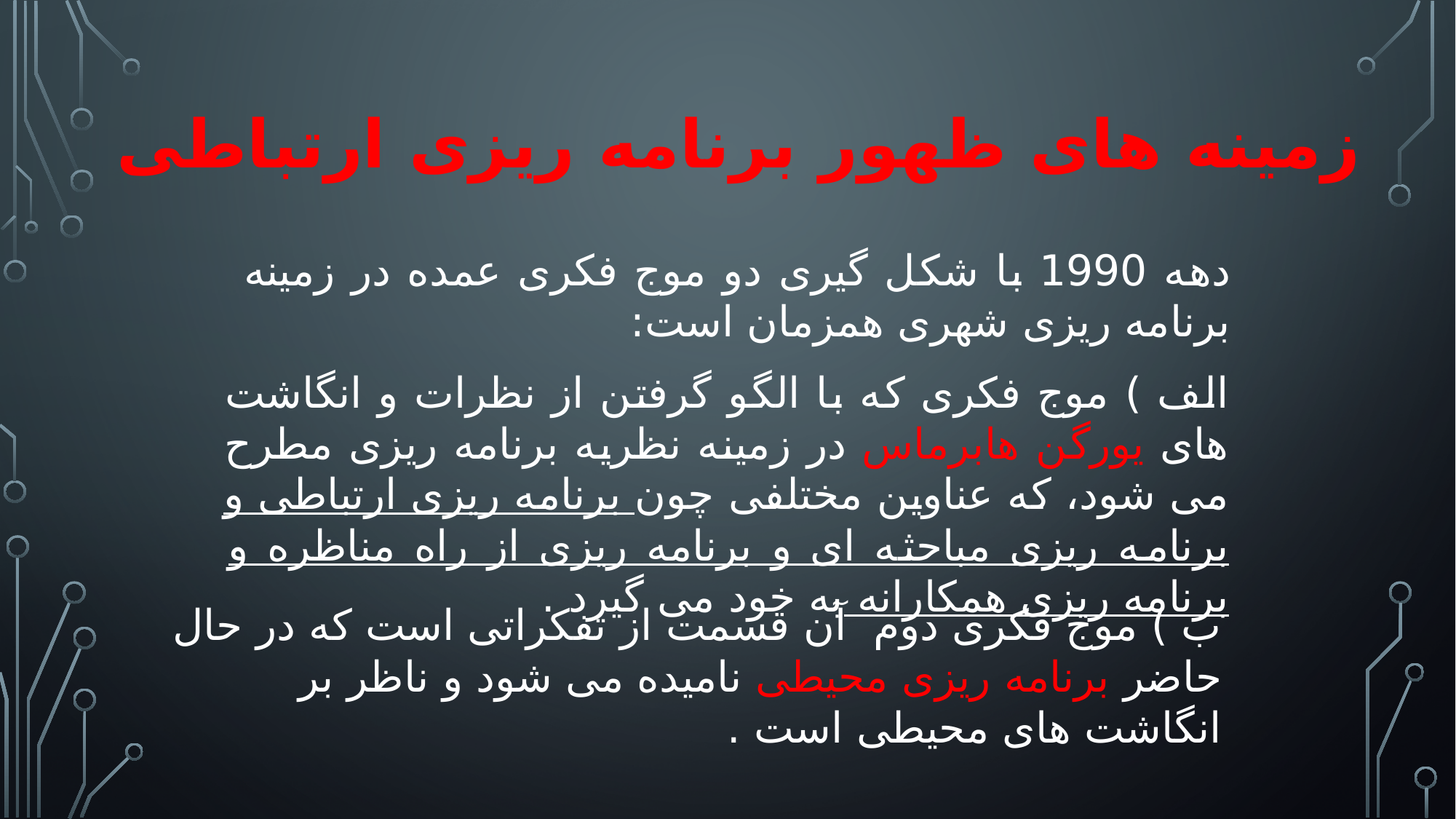

زمینه های ظهور برنامه ریزی ارتباطی
دهه 1990 با شکل گیری دو موج فکری عمده در زمینه  برنامه ریزی شهری همزمان است:
الف ) موج فکری که با الگو گرفتن از نظرات و انگاشت های یورگن هابرماس در زمینه نظریه برنامه ریزی مطرح می شود، که عناوین مختلفی چون برنامه ریزی ارتباطی و برنامه ریزی مباحثه ای و برنامه ریزی از راه مناظره و برنامه ریزی همکارانه به خود می گیرد .
ب ) موج فکری دوم  آن قسمت از تفکراتی است که در حال حاضر برنامه ریزی محیطی نامیده می شود و ناظر بر انگاشت های محیطی است .